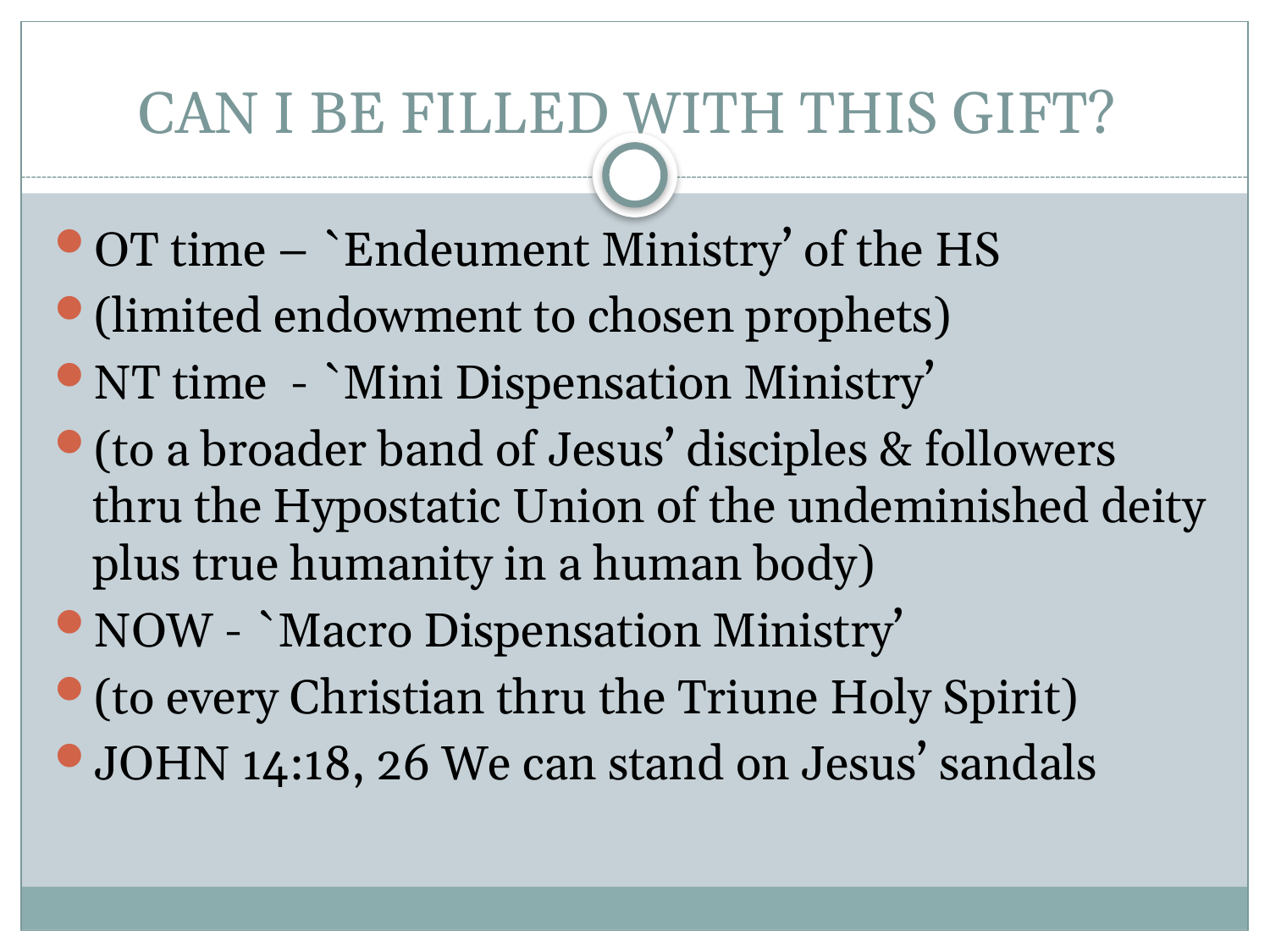

# CAN I BE FILLED WITH THIS GIFT?
OT time – `Endeument Ministry’ of the HS
(limited endowment to chosen prophets)
NT time  - `Mini Dispensation Ministry’
(to a broader band of Jesus’ disciples & followers thru the Hypostatic Union of the undeminished deity plus true humanity in a human body)
NOW - `Macro Dispensation Ministry’
(to every Christian thru the Triune Holy Spirit)
JOHN 14:18, 26 We can stand on Jesus’ sandals